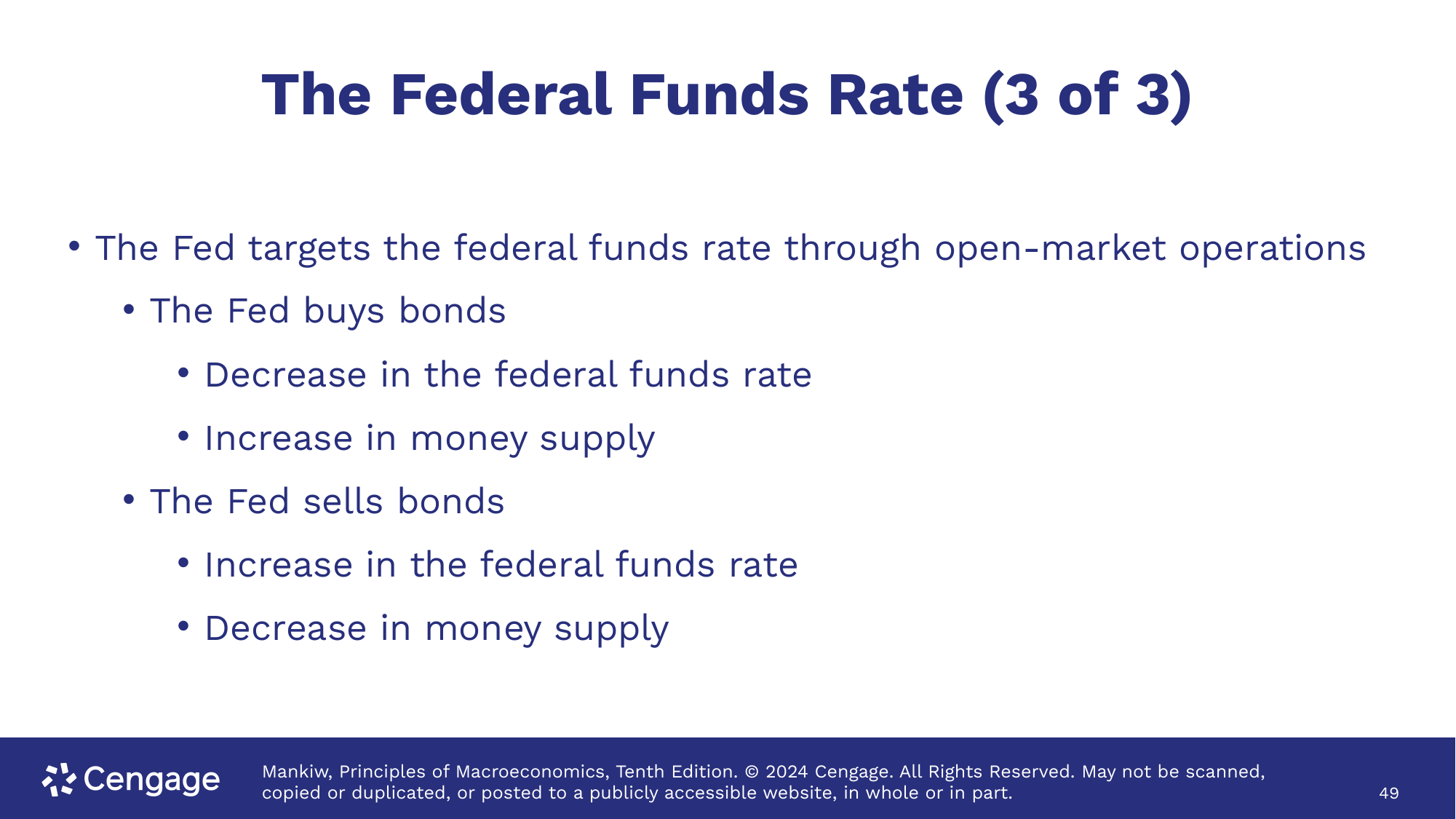

# The Federal Funds Rate (3 of 3)
The Fed targets the federal funds rate through open-market operations
The Fed buys bonds
Decrease in the federal funds rate
Increase in money supply
The Fed sells bonds
Increase in the federal funds rate
Decrease in money supply